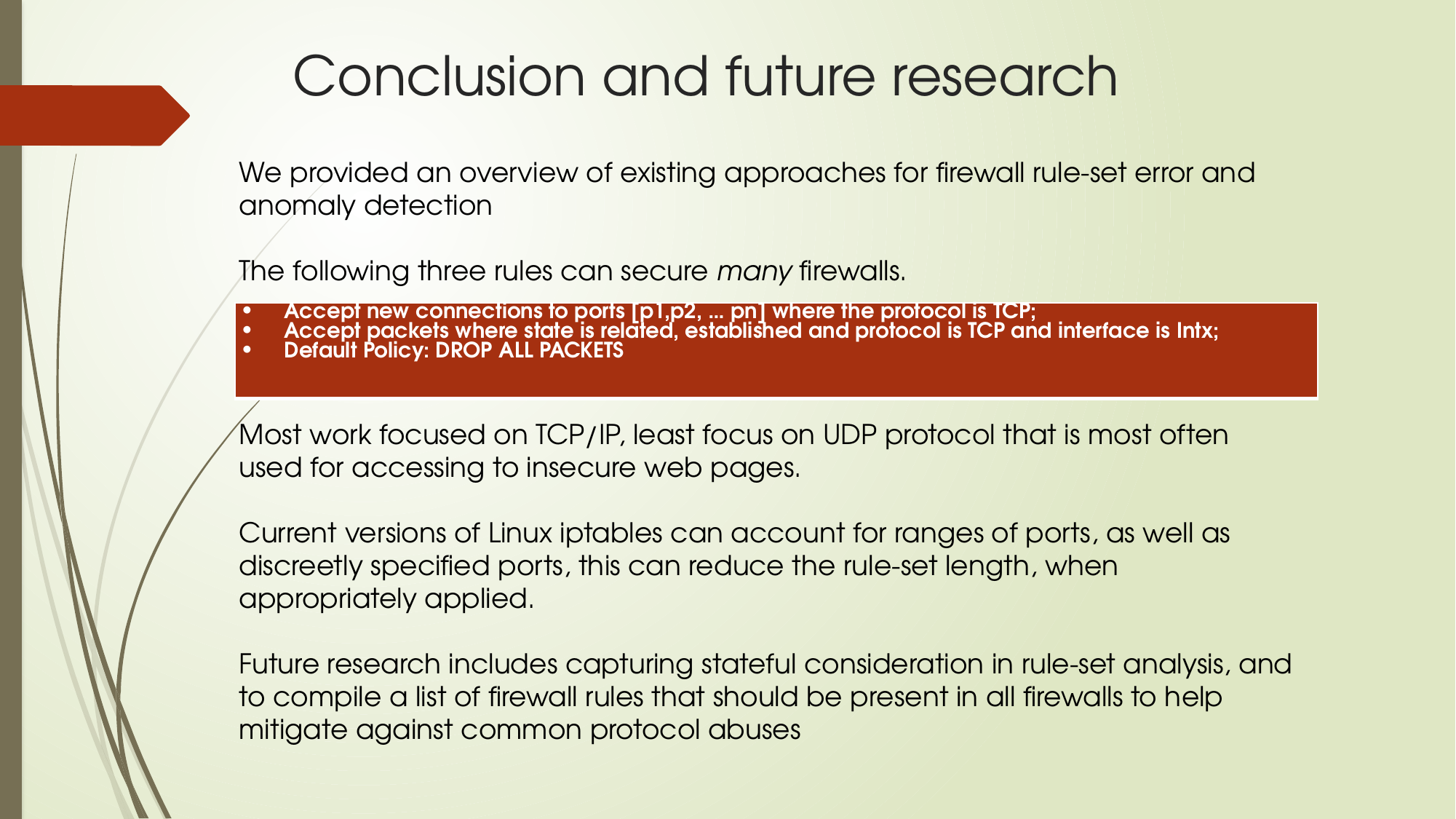

# Conclusion and future research
We provided an overview of existing approaches for firewall rule-set error and anomaly detection

The following three rules can secure many firewalls.

Most work focused on TCP/IP, least focus on UDP protocol that is most often used for accessing to insecure web pages.

Current versions of Linux iptables can account for ranges of ports, as well as discreetly specified ports, this can reduce the rule-set length, when appropriately applied.

Future research includes capturing stateful consideration in rule-set analysis, and to compile a list of firewall rules that should be present in all firewalls to help mitigate against common protocol abuses
| Accept new connections to ports [p1,p2, … pn] where the protocol is TCP; Accept packets where state is related, established and protocol is TCP and interface is Intx; Default Policy: DROP ALL PACKETS |
| --- |